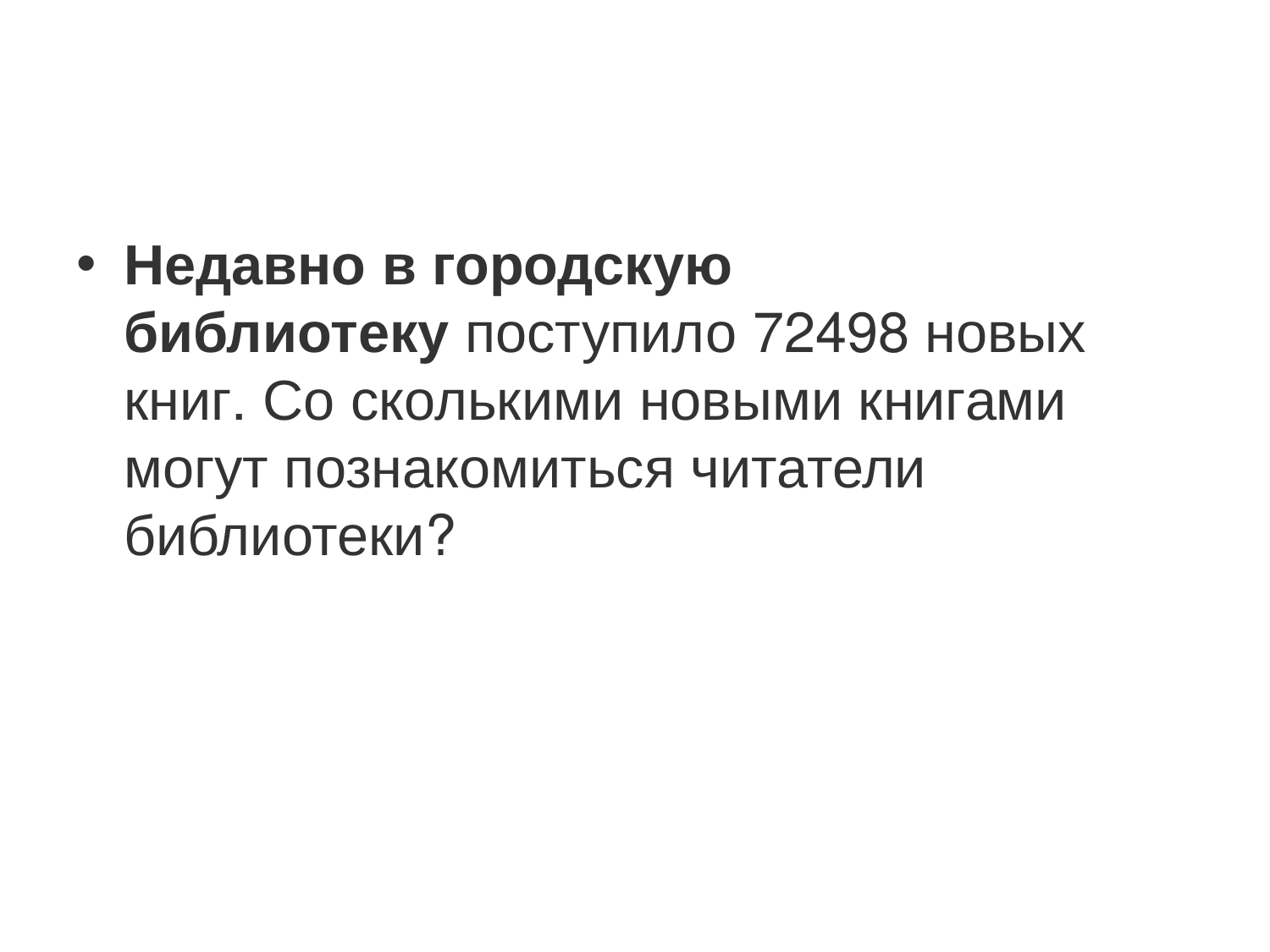

#
Недавно в городскую библиотеку поступило 72498 новых книг. Со сколькими новыми книгами могут познакомиться читатели библиотеки?